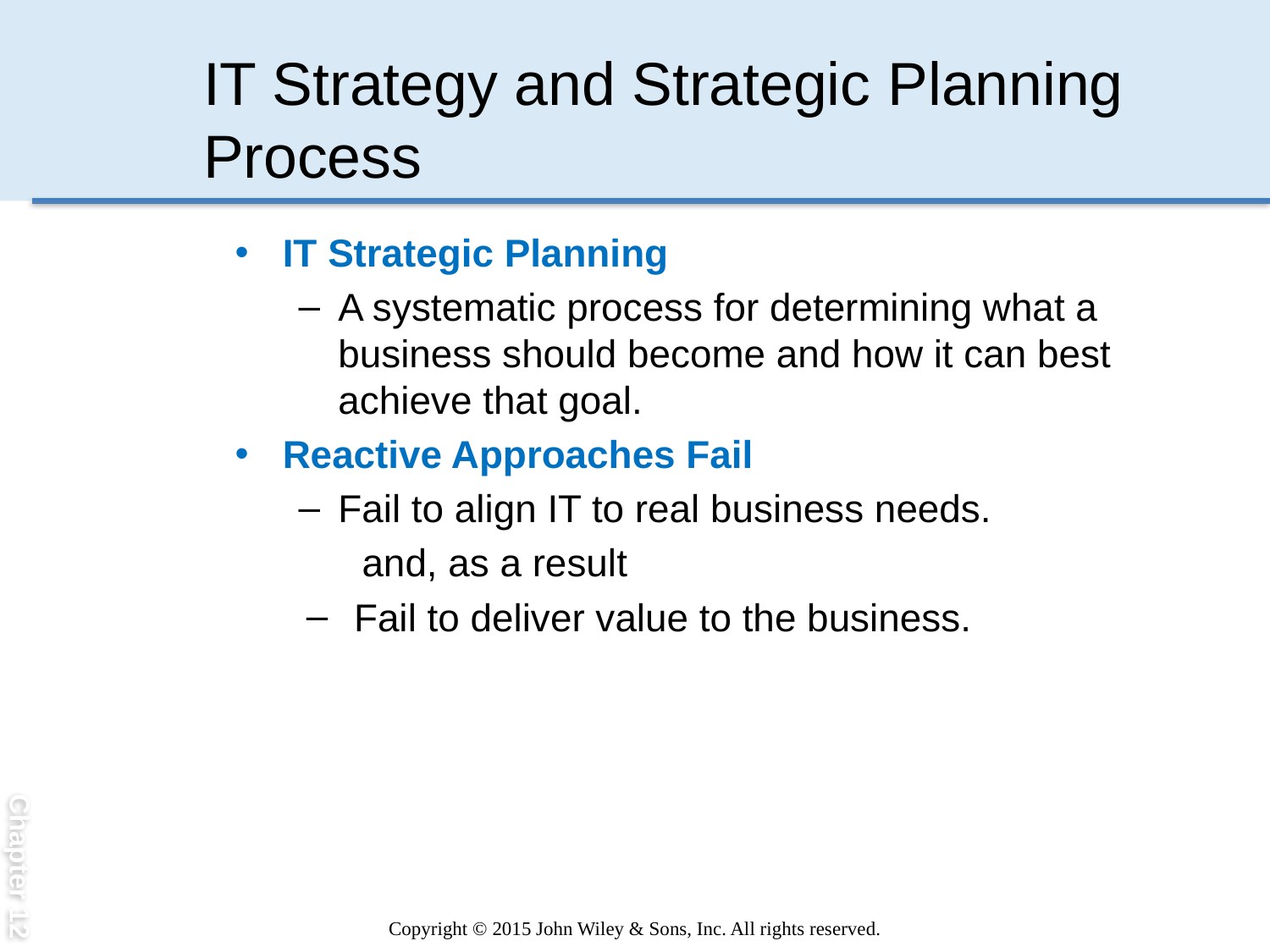

Chapter 12
# IT Strategy and Strategic Planning Process
IT Strategic Planning
A systematic process for determining what a business should become and how it can best achieve that goal.
Reactive Approaches Fail
Fail to align IT to real business needs.
and, as a result
Fail to deliver value to the business.